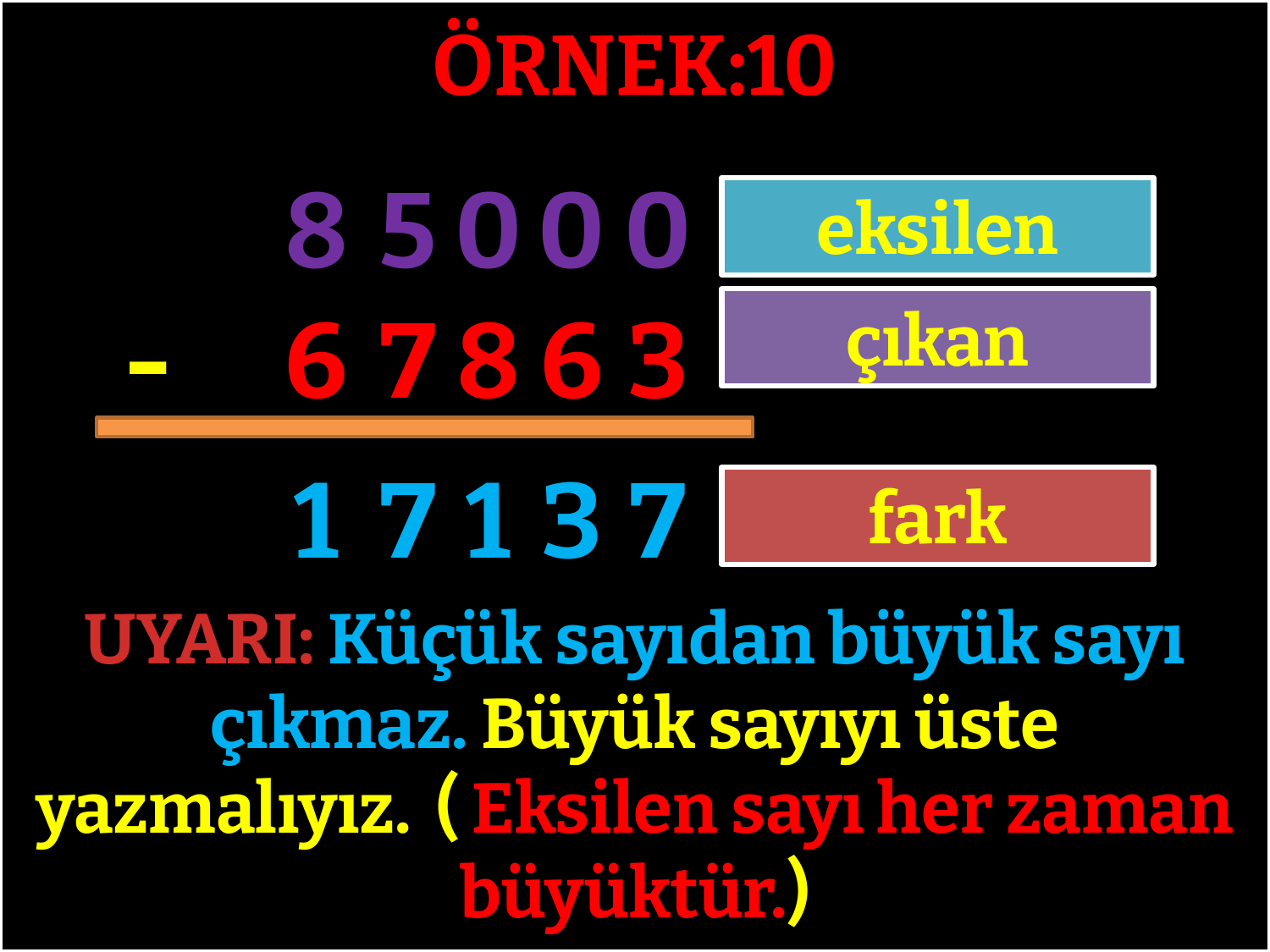

ÖRNEK:10
0
0
0
5
8
eksilen
-
3
6
8
7
6
çıkan
#

1
7
1
3
7
fark
UYARI: Küçük sayıdan büyük sayı çıkmaz. Büyük sayıyı üste yazmalıyız.  ( Eksilen sayı her zaman büyüktür.)